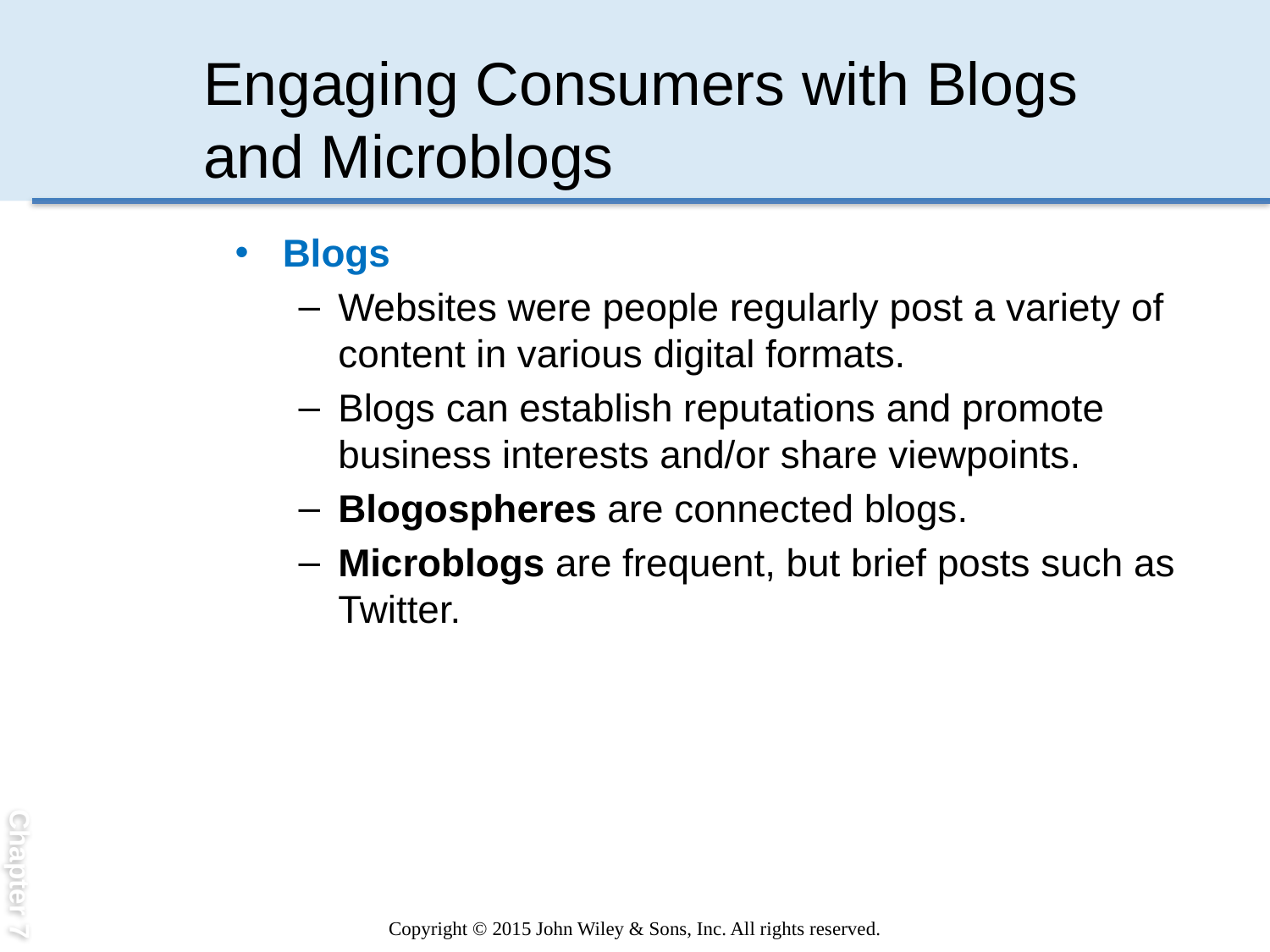

Chapter 7
# Engaging Consumers with Blogs and Microblogs
Blogs
Websites were people regularly post a variety of content in various digital formats.
Blogs can establish reputations and promote business interests and/or share viewpoints.
Blogospheres are connected blogs.
Microblogs are frequent, but brief posts such as Twitter.